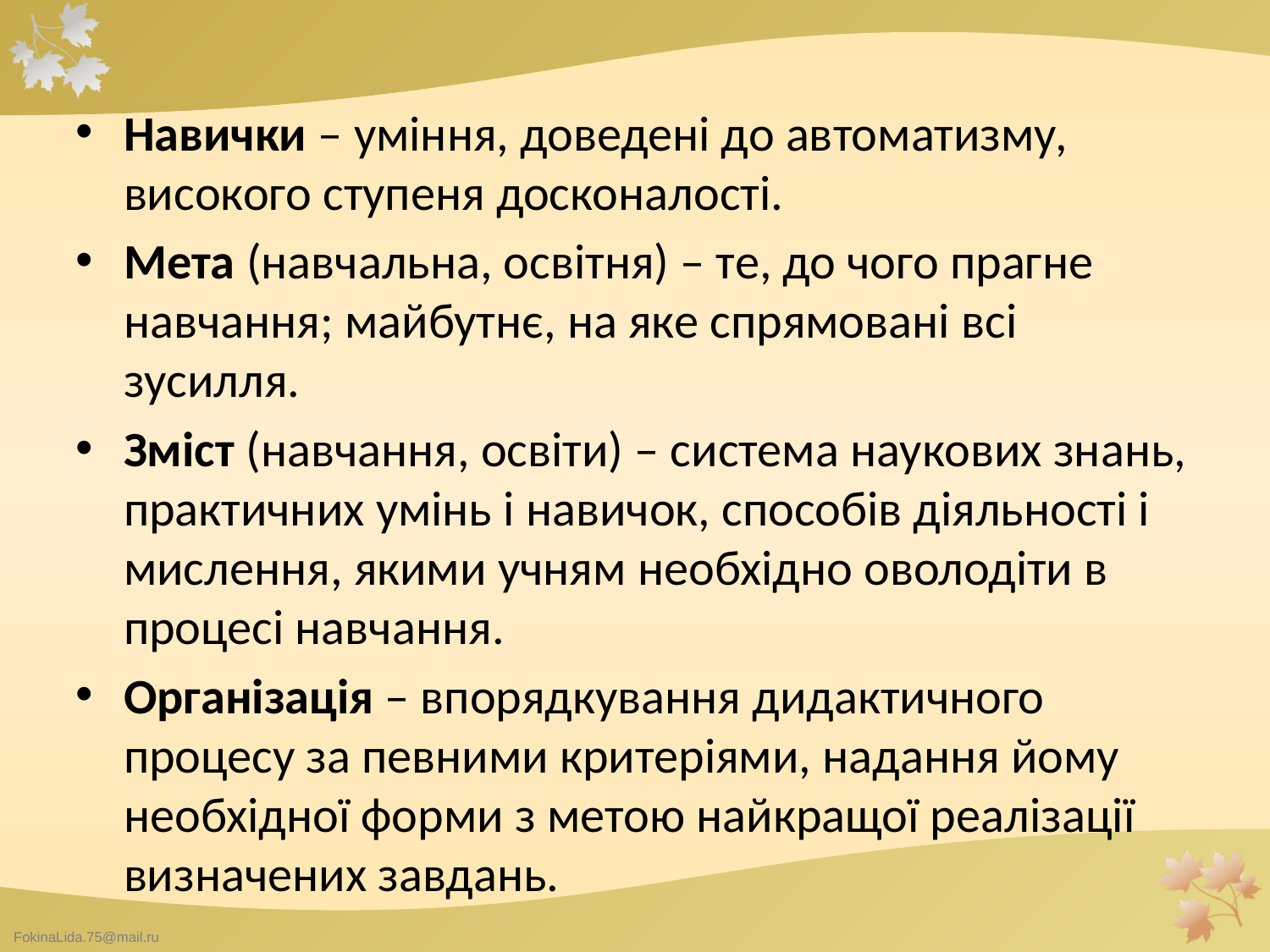

Навички – уміння, доведені до автоматизму, високого ступеня досконалості.
Мета (навчальна, освітня) – те, до чого прагне навчання; майбутнє, на яке спрямовані всі зусилля.
Зміст (навчання, освіти) – система наукових знань, практичних умінь і навичок, способів діяльності і мислення, якими учням необхідно оволодіти в процесі навчання.
Організація – впорядкування дидактичного процесу за певними критеріями, надання йому необхідної форми з метою найкращої реалізації визначених завдань.